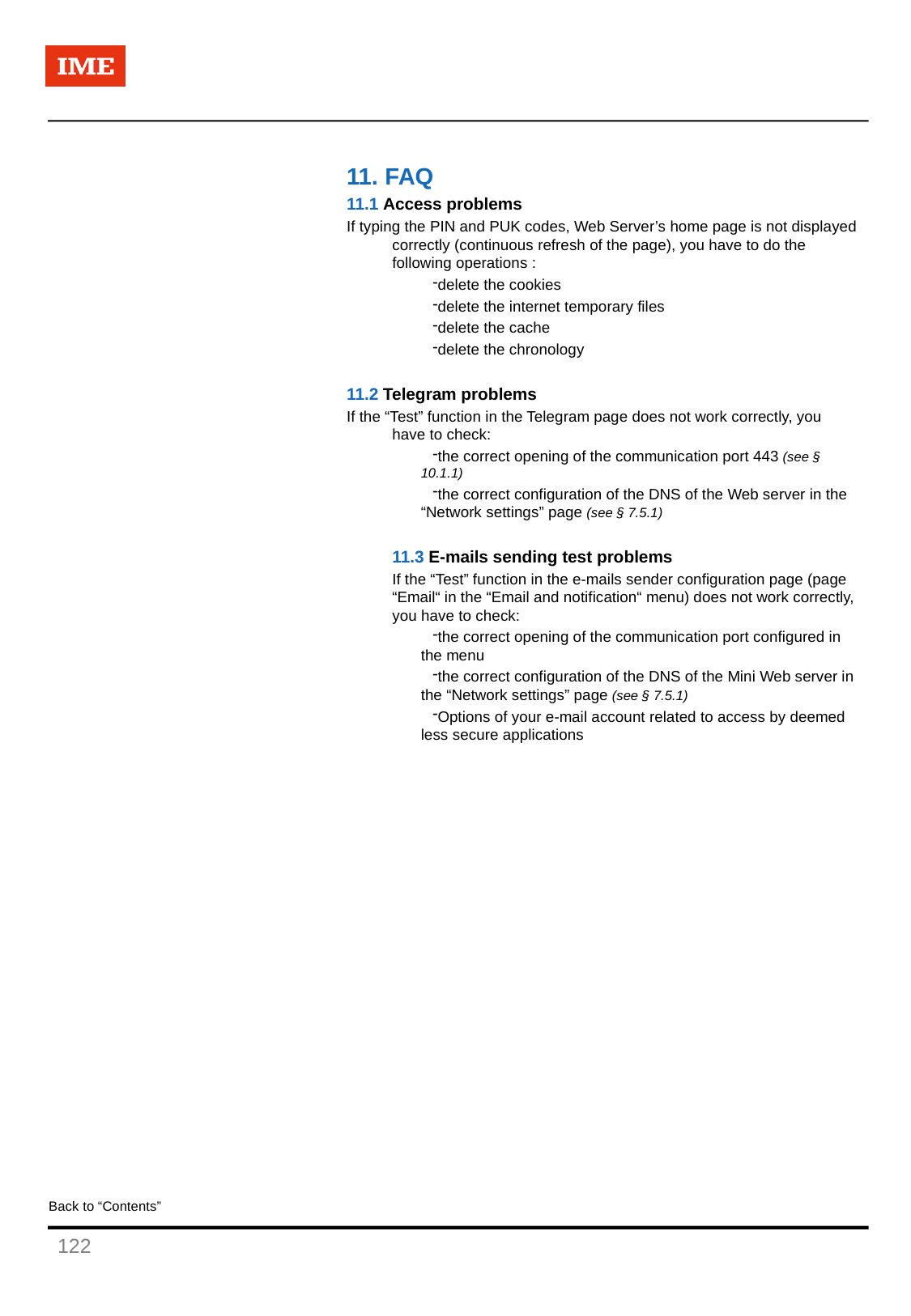

11. FAQ
11.1 Access problems
If typing the PIN and PUK codes, Web Server’s home page is not displayed correctly (continuous refresh of the page), you have to do the following operations :
delete the cookies
delete the internet temporary files
delete the cache
delete the chronology

11.2 Telegram problems
If the “Test” function in the Telegram page does not work correctly, you have to check:
the correct opening of the communication port 443 (see § 10.1.1)
the correct configuration of the DNS of the Web server in the “Network settings” page (see § 7.5.1)

11.3 E-mails sending test problems
If the “Test” function in the e-mails sender configuration page (page “Email“ in the “Email and notification“ menu) does not work correctly, you have to check:
the correct opening of the communication port configured in the menu
the correct configuration of the DNS of the Mini Web server in the “Network settings” page (see § 7.5.1)
Options of your e-mail account related to access by deemed less secure applications